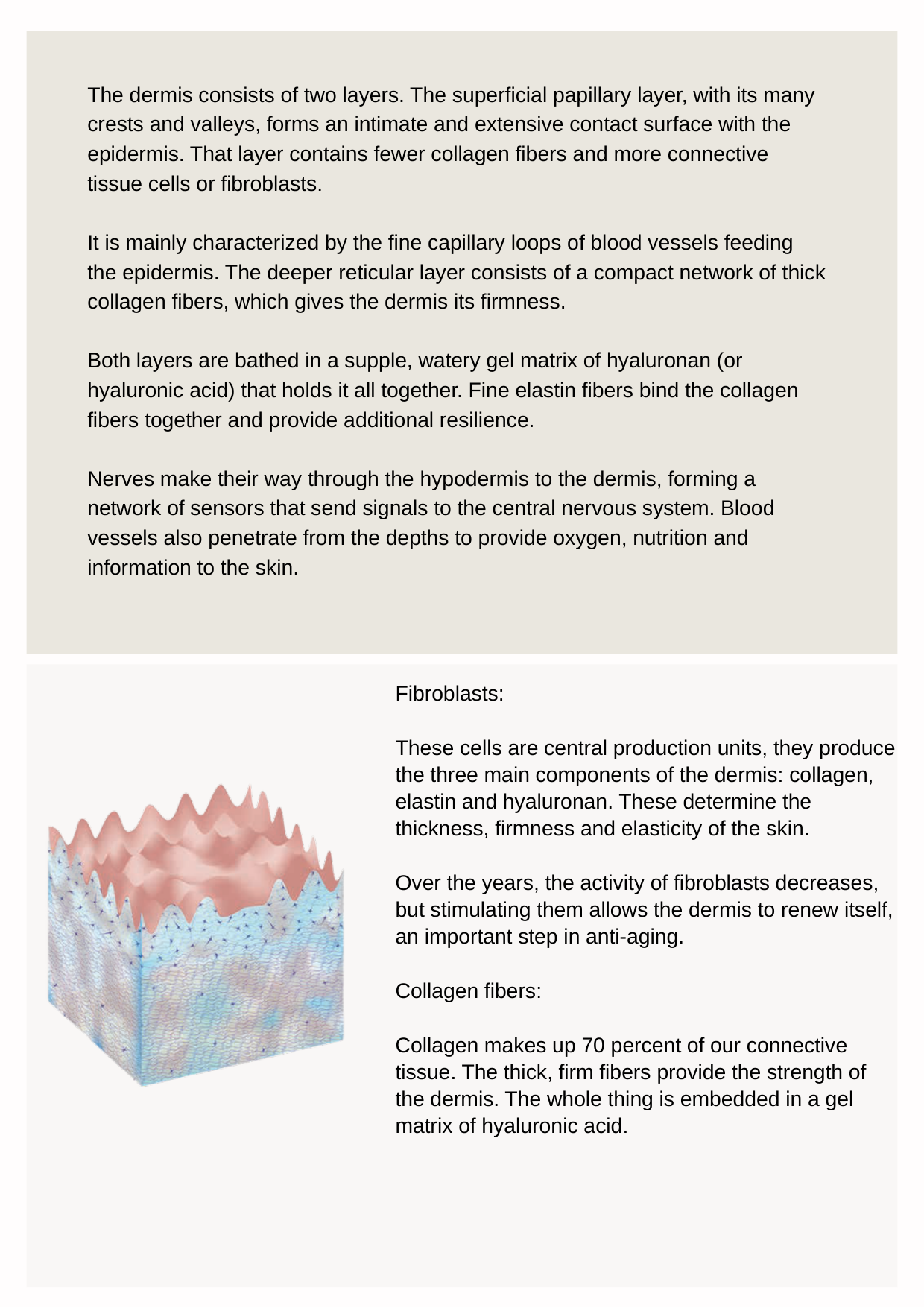

The dermis consists of two layers. The superficial papillary layer, with its many crests and valleys, forms an intimate and extensive contact surface with the epidermis. That layer contains fewer collagen fibers and more connective tissue cells or fibroblasts.

It is mainly characterized by the fine capillary loops of blood vessels feeding the epidermis. The deeper reticular layer consists of a compact network of thick collagen fibers, which gives the dermis its firmness.

Both layers are bathed in a supple, watery gel matrix of hyaluronan (or hyaluronic acid) that holds it all together. Fine elastin fibers bind the collagen fibers together and provide additional resilience.

Nerves make their way through the hypodermis to the dermis, forming a network of sensors that send signals to the central nervous system. Blood vessels also penetrate from the depths to provide oxygen, nutrition and information to the skin.

Fibroblasts:

These cells are central production units, they produce the three main components of the dermis: collagen, elastin and hyaluronan. These determine the thickness, firmness and elasticity of the skin.

Over the years, the activity of fibroblasts decreases, but stimulating them allows the dermis to renew itself, an important step in anti-aging.

Collagen fibers:

Collagen makes up 70 percent of our connective tissue. The thick, firm fibers provide the strength of the dermis. The whole thing is embedded in a gel matrix of hyaluronic acid.